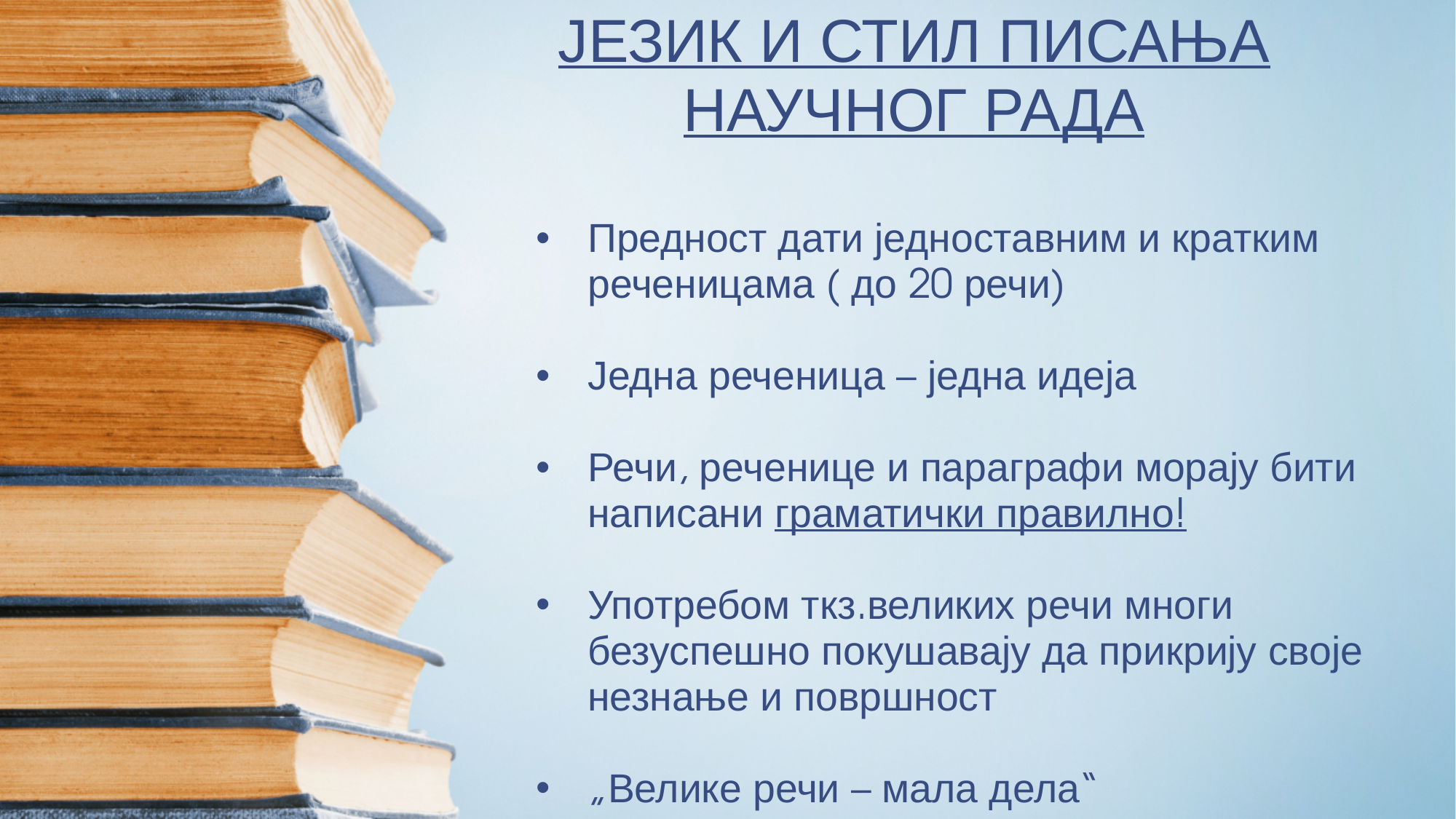

ЈЕЗИК И СТИЛ ПИСАЊА НАУЧНОГ РАДА
Предност дати једноставним и кратким реченицама ( до 20 речи)

Једна реченица – једна идеја

Речи, реченице и параграфи морају бити написани граматички правилно!

Употребом ткз.великих речи многи безуспешно покушавају да прикрију своје незнање и површност

„Велике речи – мала дела“